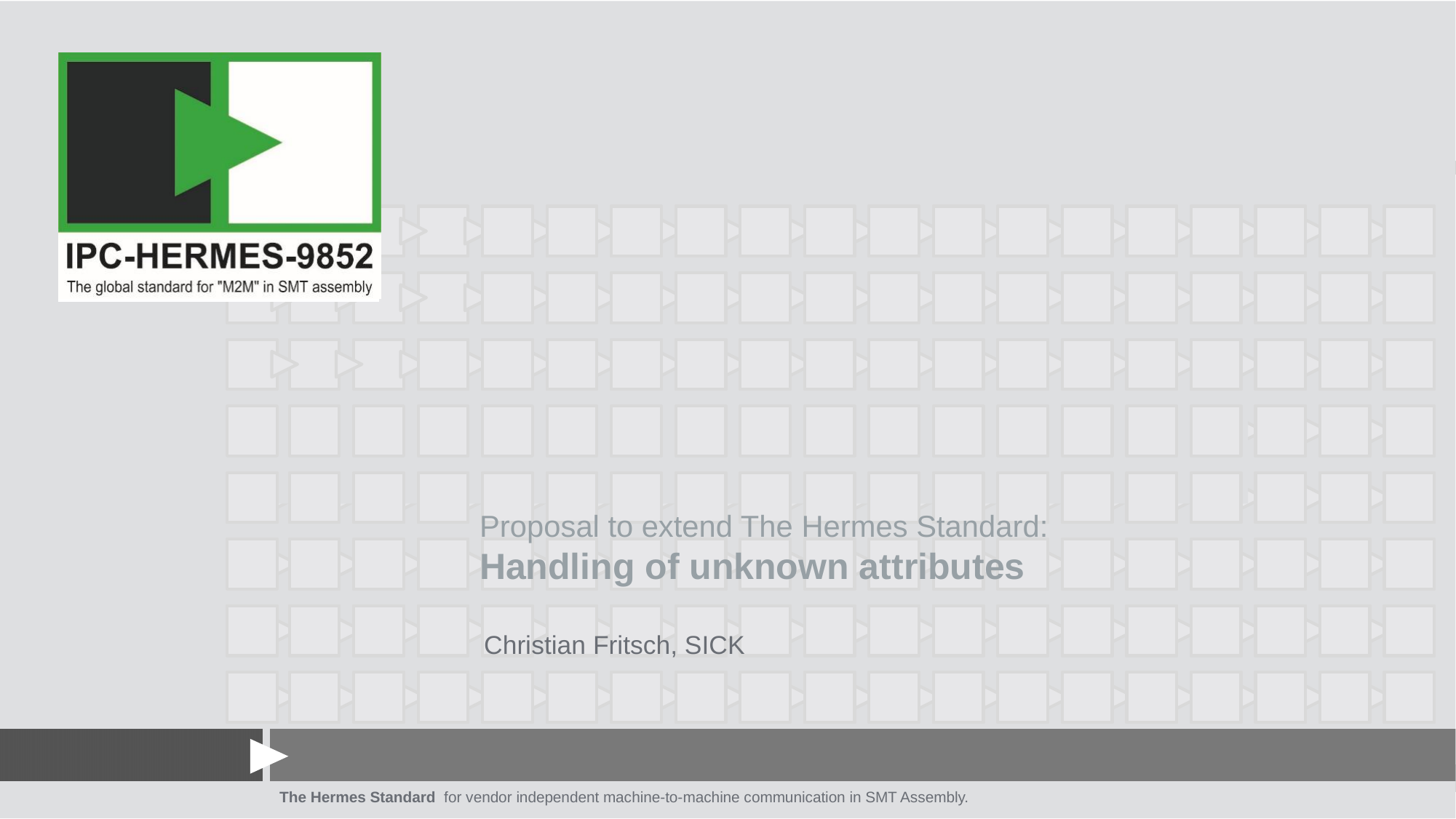

Our World becomes digital

Proposal to extend The Hermes Standard:
Handling of unknown attributes
Christian Fritsch, SICK